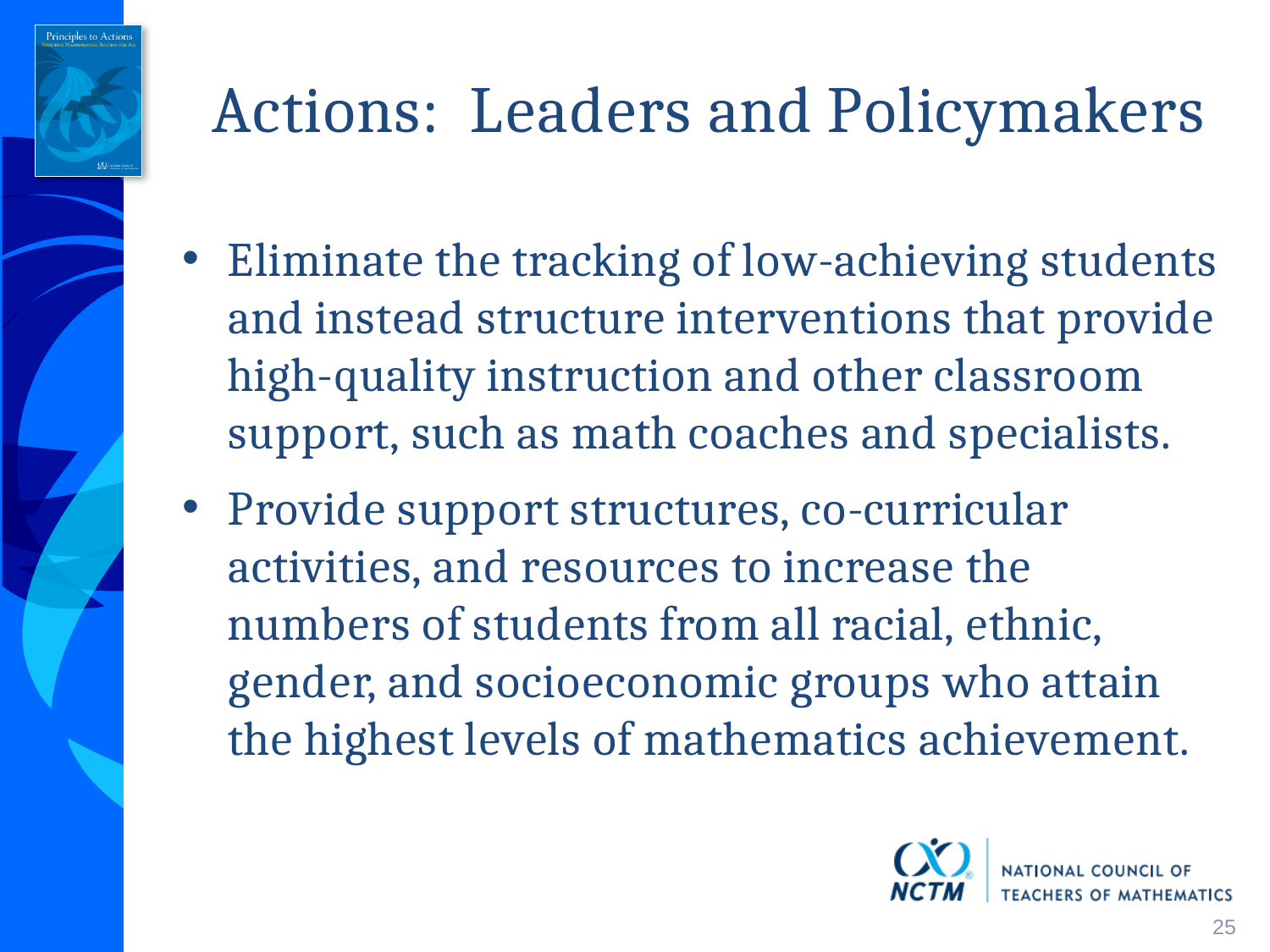

# Actions:  Leaders and Policymakers
Eliminate the tracking of low-achieving students and instead structure interventions that provide high-quality instruction and other classroom support, such as math coaches and specialists.
Provide support structures, co-curricular activities, and resources to increase the numbers of students from all racial, ethnic, gender, and socioeconomic groups who attain the highest levels of mathematics achievement.
25